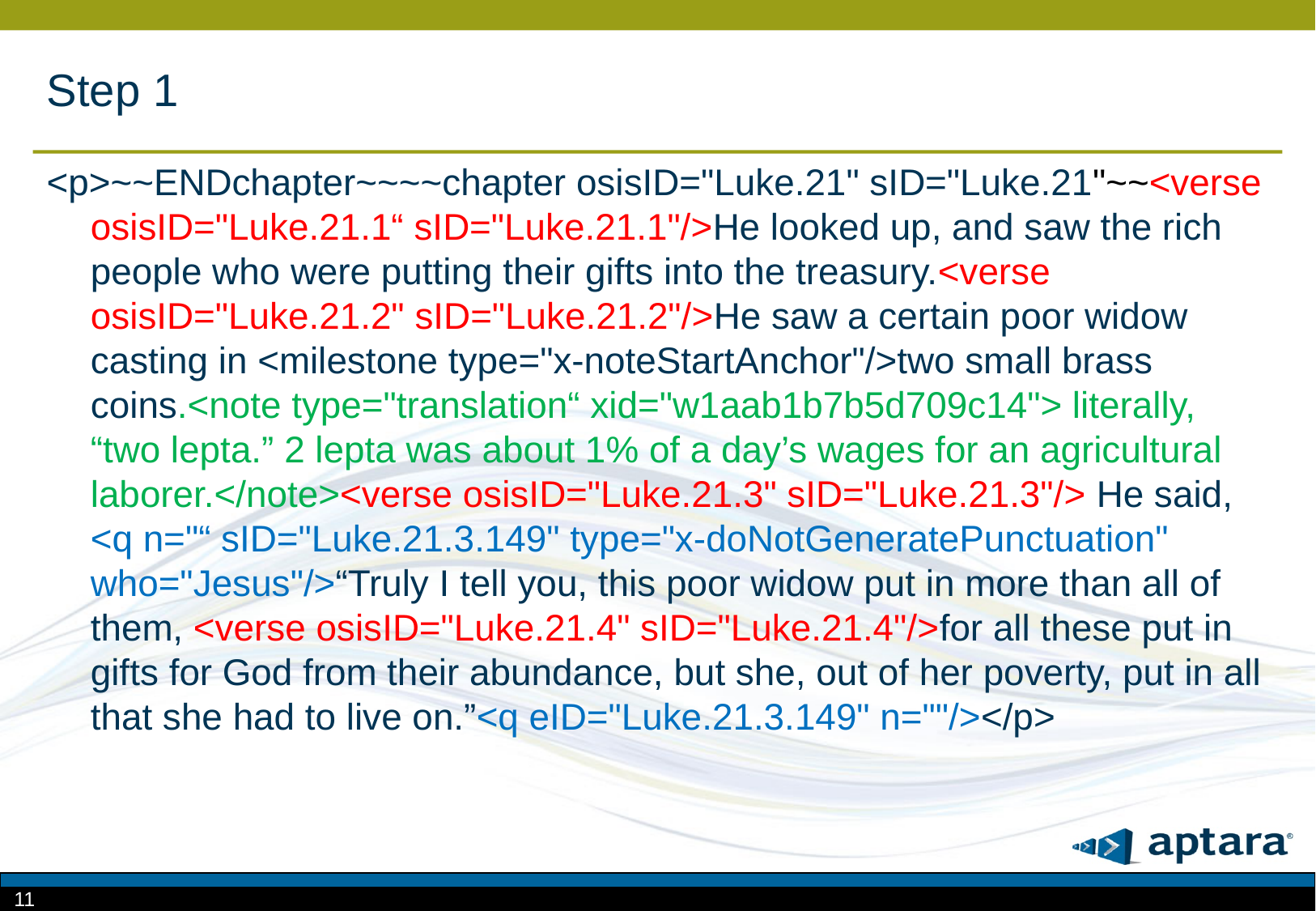

# Step 1
<p>~~ENDchapter~~~~chapter osisID="Luke.21" sID="Luke.21"~~<verse osisID="Luke.21.1“ sID="Luke.21.1"/>He looked up, and saw the rich people who were putting their gifts into the treasury.<verse osisID="Luke.21.2" sID="Luke.21.2"/>He saw a certain poor widow casting in <milestone type="x-noteStartAnchor"/>two small brass coins.<note type="translation“ xid="w1aab1b7b5d709c14"> literally, “two lepta.” 2 lepta was about 1% of a day’s wages for an agricultural laborer.</note><verse osisID="Luke.21.3" sID="Luke.21.3"/> He said, <q n="“ sID="Luke.21.3.149" type="x-doNotGeneratePunctuation" who="Jesus"/>“Truly I tell you, this poor widow put in more than all of them, <verse osisID="Luke.21.4" sID="Luke.21.4"/>for all these put in gifts for God from their abundance, but she, out of her poverty, put in all that she had to live on.”<q eID="Luke.21.3.149" n=""/></p>

11